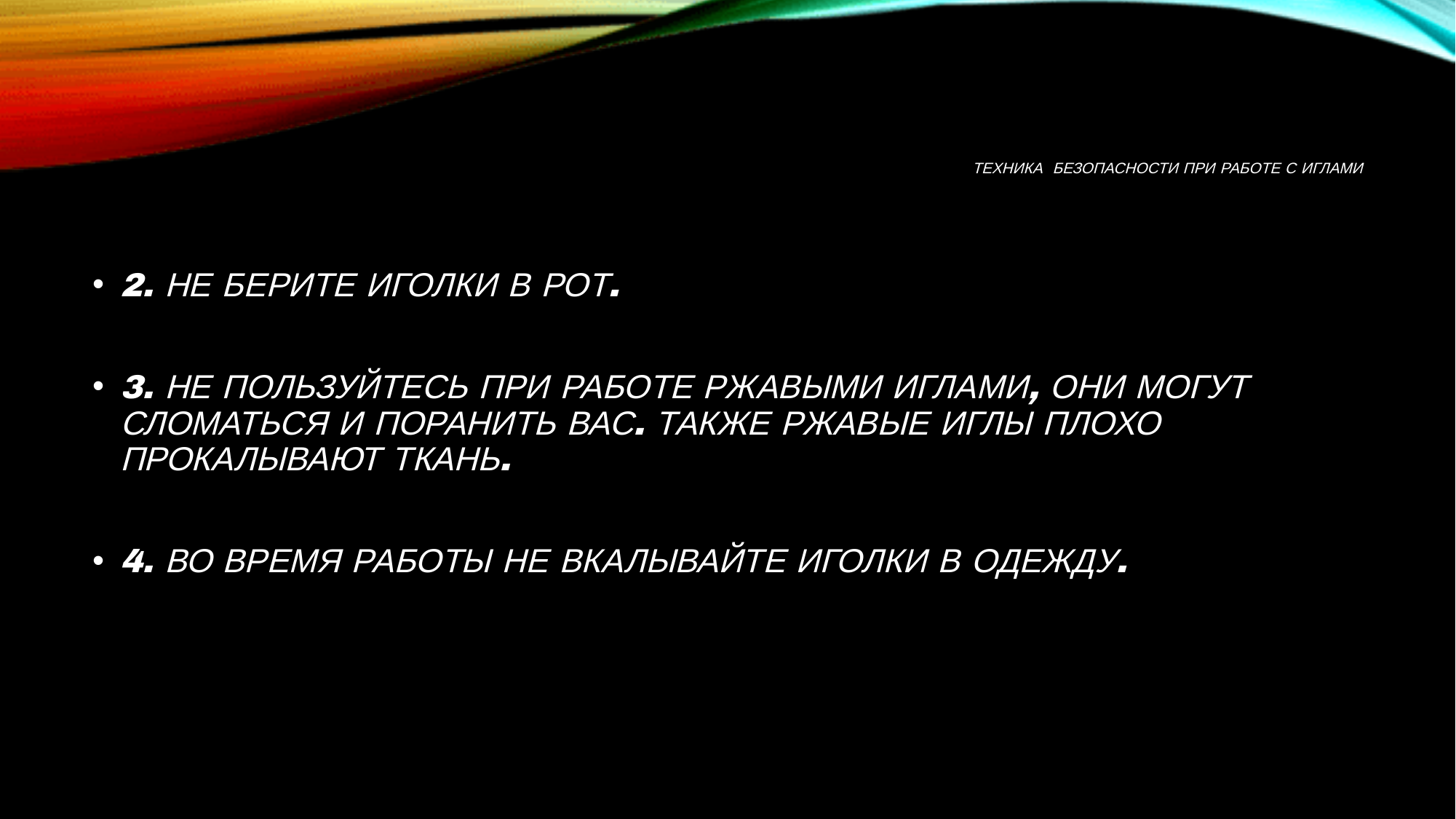

# ТЕХНИКА  БЕЗОПАСНОСТИ ПРИ РАБОТЕ С ИГЛАМИ
2. НЕ БЕРИТЕ ИГОЛКИ В РОТ.

3. НЕ ПОЛЬЗУЙТЕСЬ ПРИ РАБОТЕ РЖАВЫМИ ИГЛАМИ, ОНИ МОГУТ СЛОМАТЬСЯ И ПОРАНИТЬ ВАС. ТАКЖЕ РЖАВЫЕ ИГЛЫ ПЛОХО ПРОКАЛЫВАЮТ ТКАНЬ.

4. ВО ВРЕМЯ РАБОТЫ НЕ ВКАЛЫВАЙТЕ ИГОЛКИ В ОДЕЖДУ.